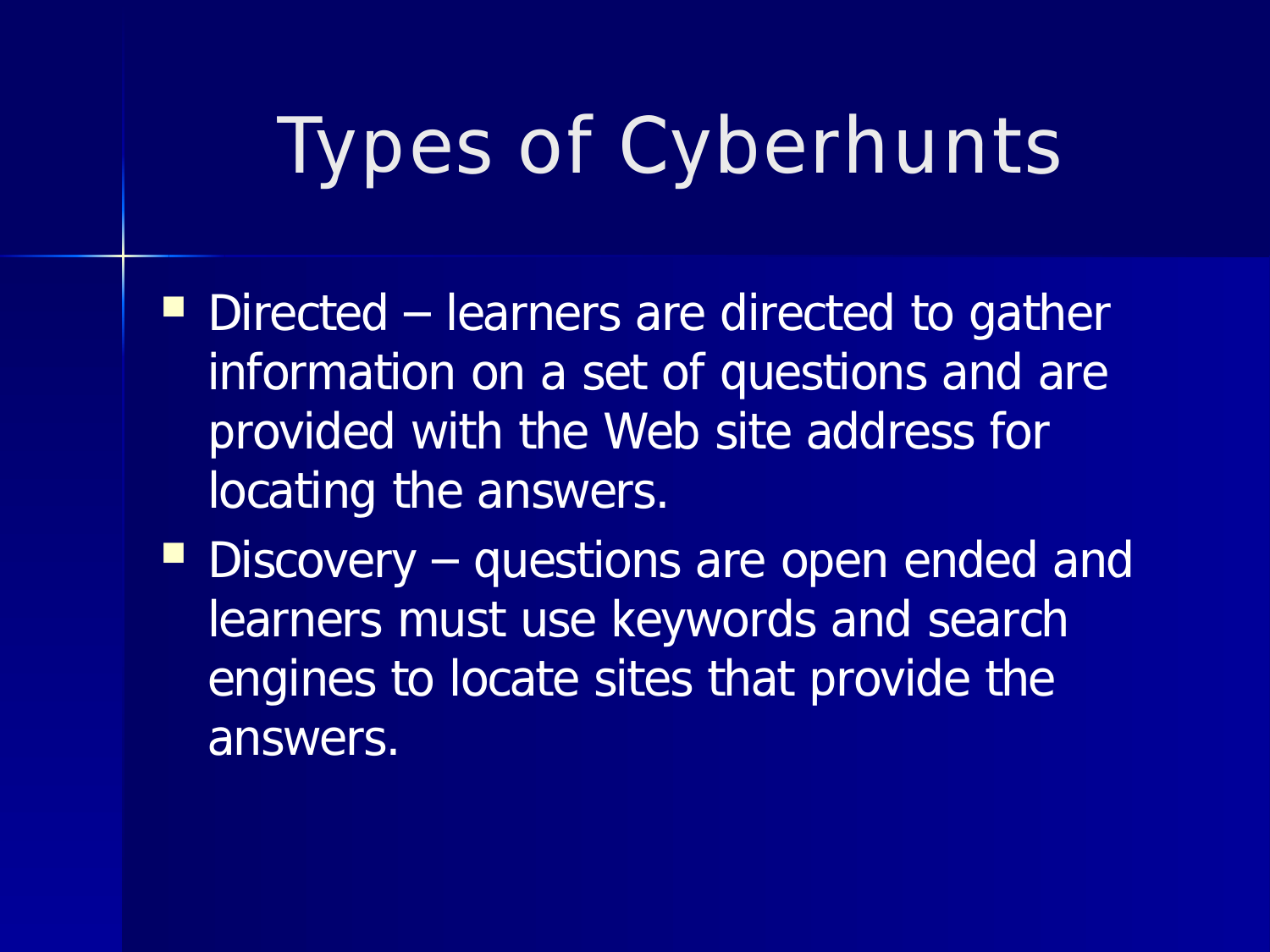

# Types of Cyberhunts
Directed – learners are directed to gather information on a set of questions and are provided with the Web site address for locating the answers.
Discovery – questions are open ended and learners must use keywords and search engines to locate sites that provide the answers.